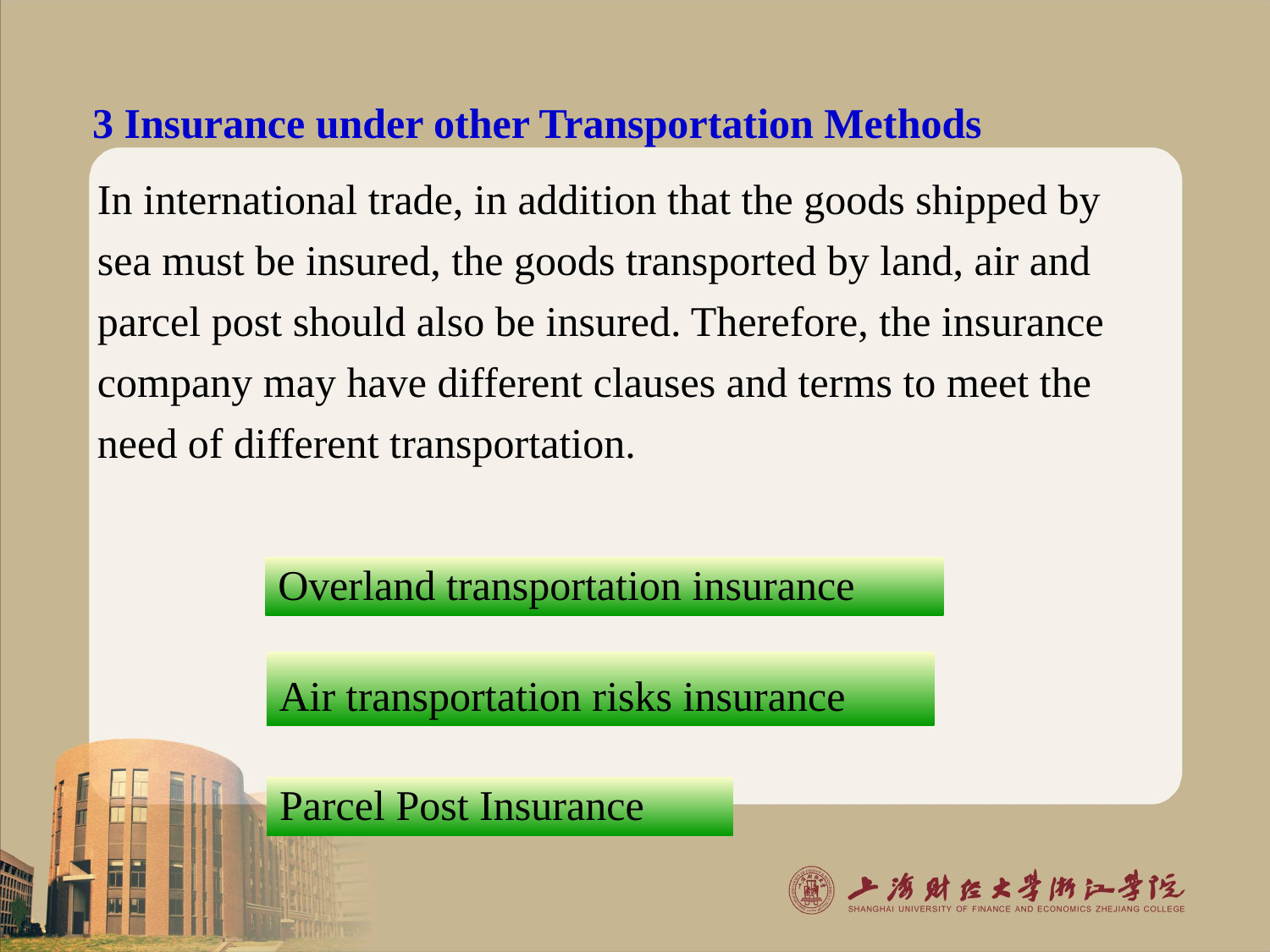

3 Insurance under other Transportation Methods
In international trade, in addition that the goods shipped by sea must be insured, the goods transported by land, air and parcel post should also be insured. Therefore, the insurance company may have different clauses and terms to meet the need of different transportation.
Overland transportation insurance
Air transportation risks insurance
Parcel Post Insurance